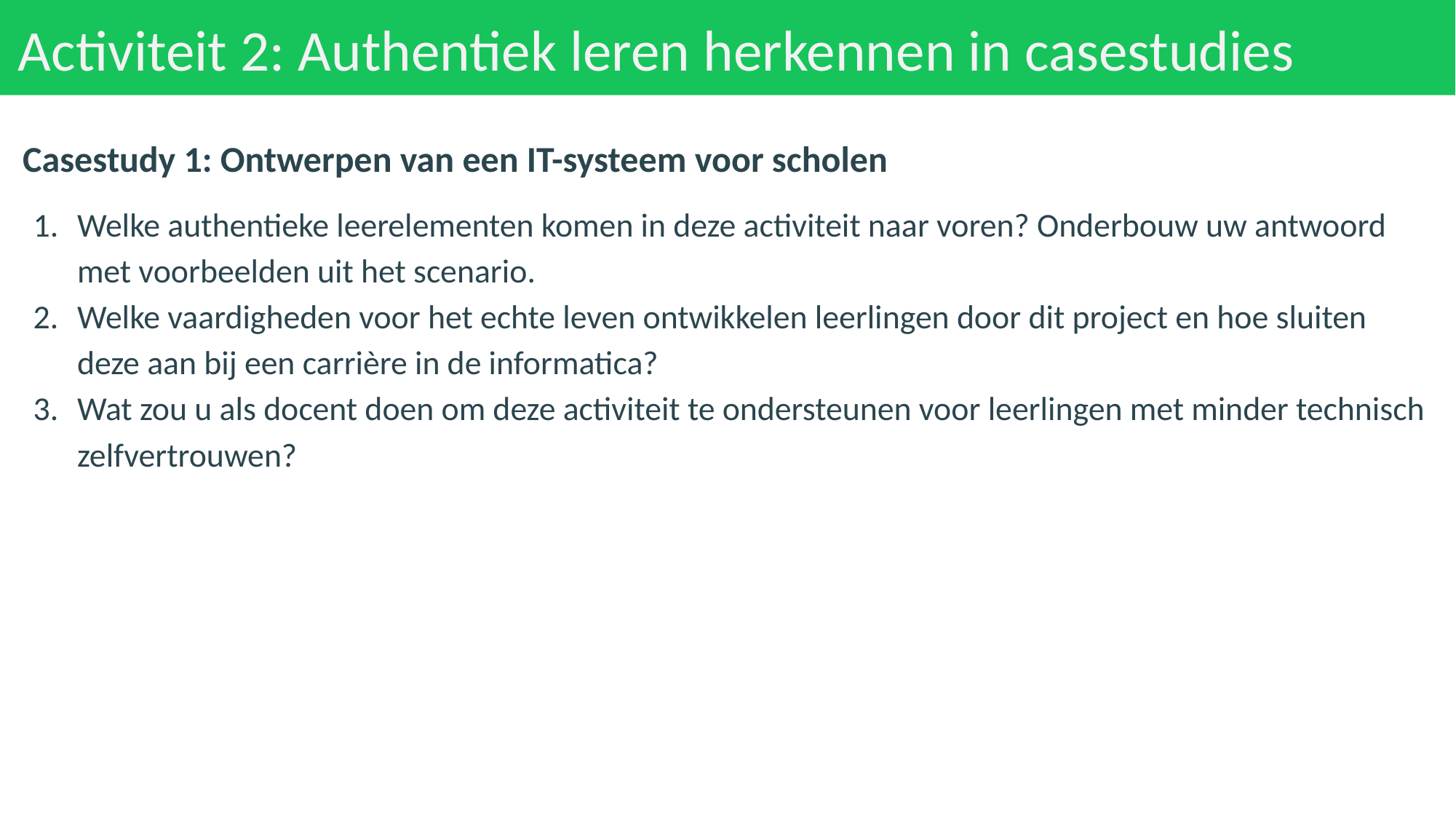

# Activiteit 2: Authentiek leren herkennen in casestudies
Casestudy 1: Ontwerpen van een IT-systeem voor scholen
Welke authentieke leerelementen komen in deze activiteit naar voren? Onderbouw uw antwoord met voorbeelden uit het scenario.
Welke vaardigheden voor het echte leven ontwikkelen leerlingen door dit project en hoe sluiten deze aan bij een carrière in de informatica?
Wat zou u als docent doen om deze activiteit te ondersteunen voor leerlingen met minder technisch zelfvertrouwen?